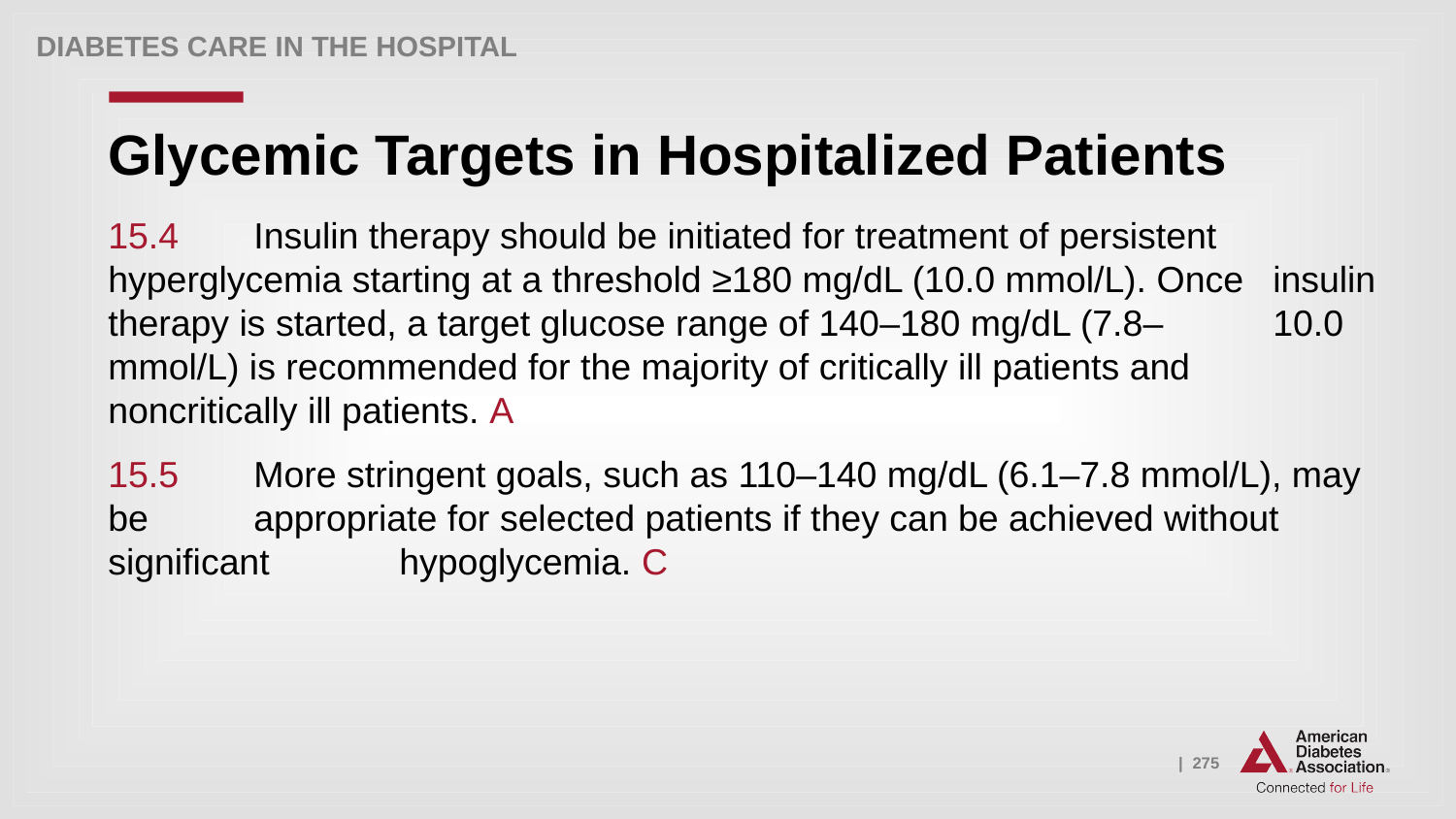

Diabetes Care in the Hospital
# Glycemic Targets in Hospitalized Patients
15.4 	Insulin therapy should be initiated for treatment of persistent 	hyperglycemia starting at a threshold ≥180 mg/dL (10.0 mmol/L). Once 	insulin therapy is started, a target glucose range of 140–180 mg/dL (7.8–	10.0 mmol/L) is recommended for the majority of critically ill patients and 	noncritically ill patients. A
15.5 	More stringent goals, such as 110–140 mg/dL (6.1–7.8 mmol/L), may be 	appropriate for selected patients if they can be achieved without significant 	hypoglycemia. C